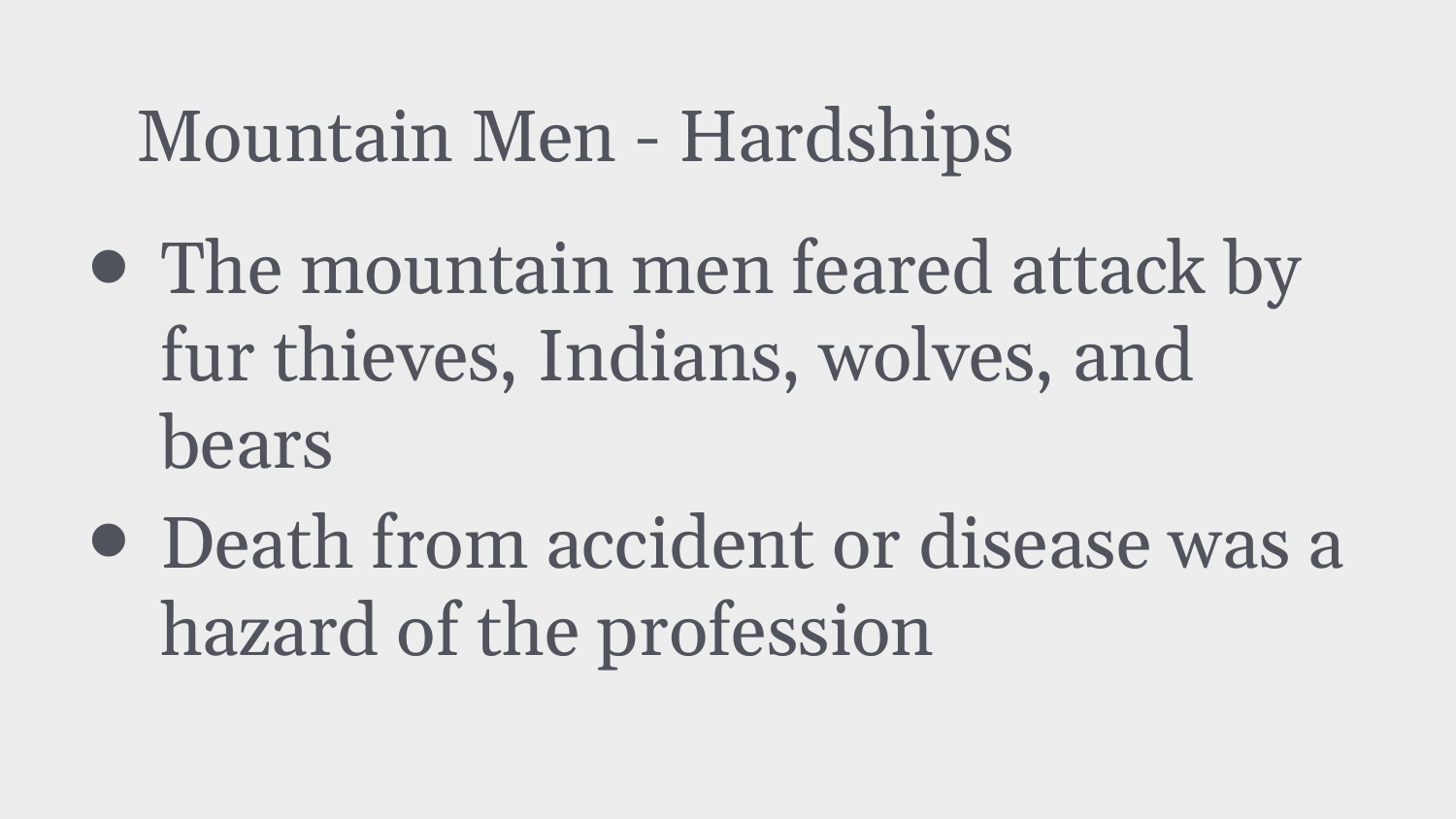

# Mountain Men - Hardships
The mountain men feared attack by fur thieves, Indians, wolves, and bears
Death from accident or disease was a hazard of the profession